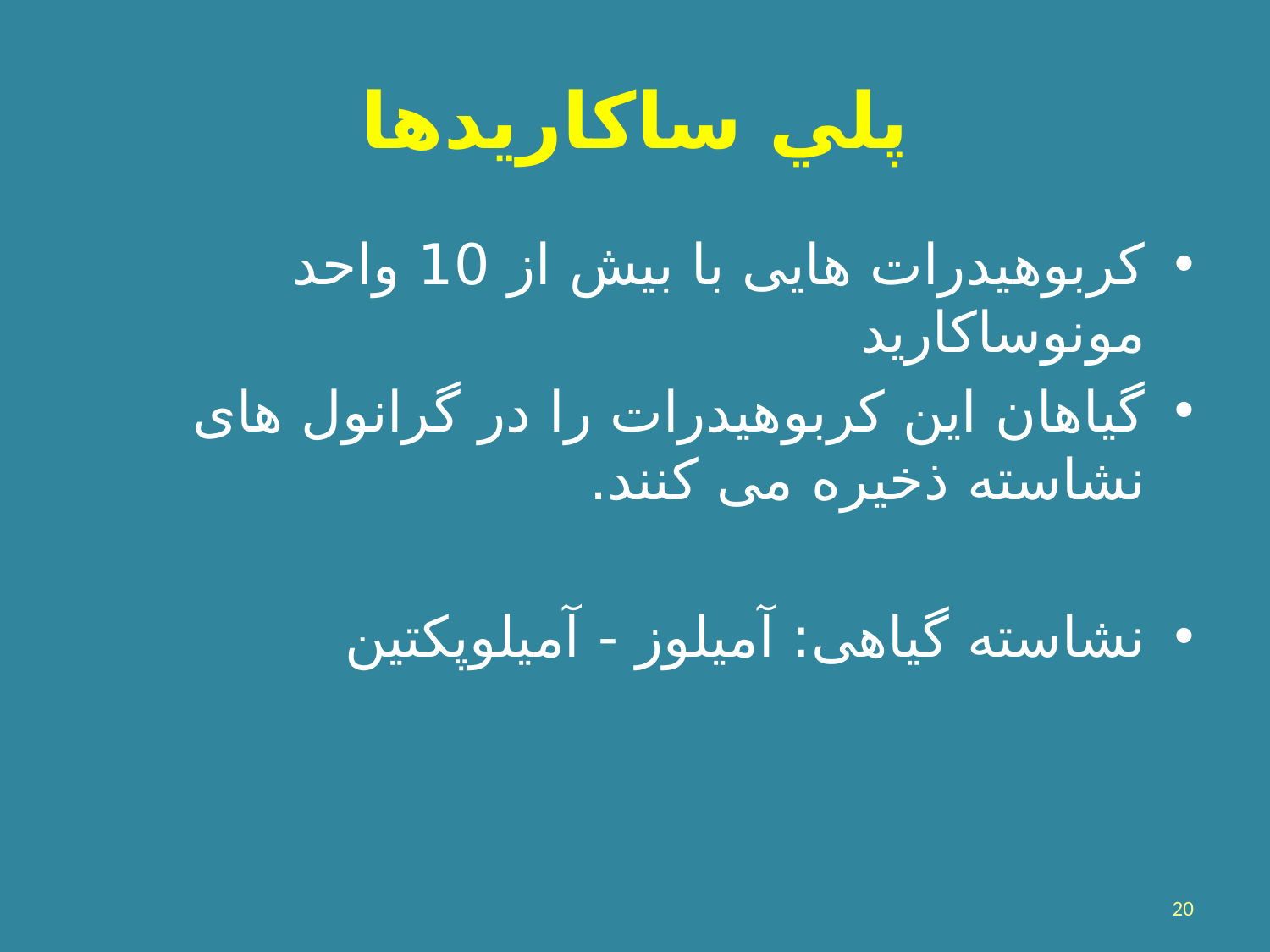

# پلي ساکاريدها
کربوهیدرات هایی با بیش از 10 واحد مونوساکارید
گیاهان این کربوهیدرات را در گرانول های نشاسته ذخیره می کنند.

نشاسته گیاهی: آمیلوز - آمیلوپکتین
20